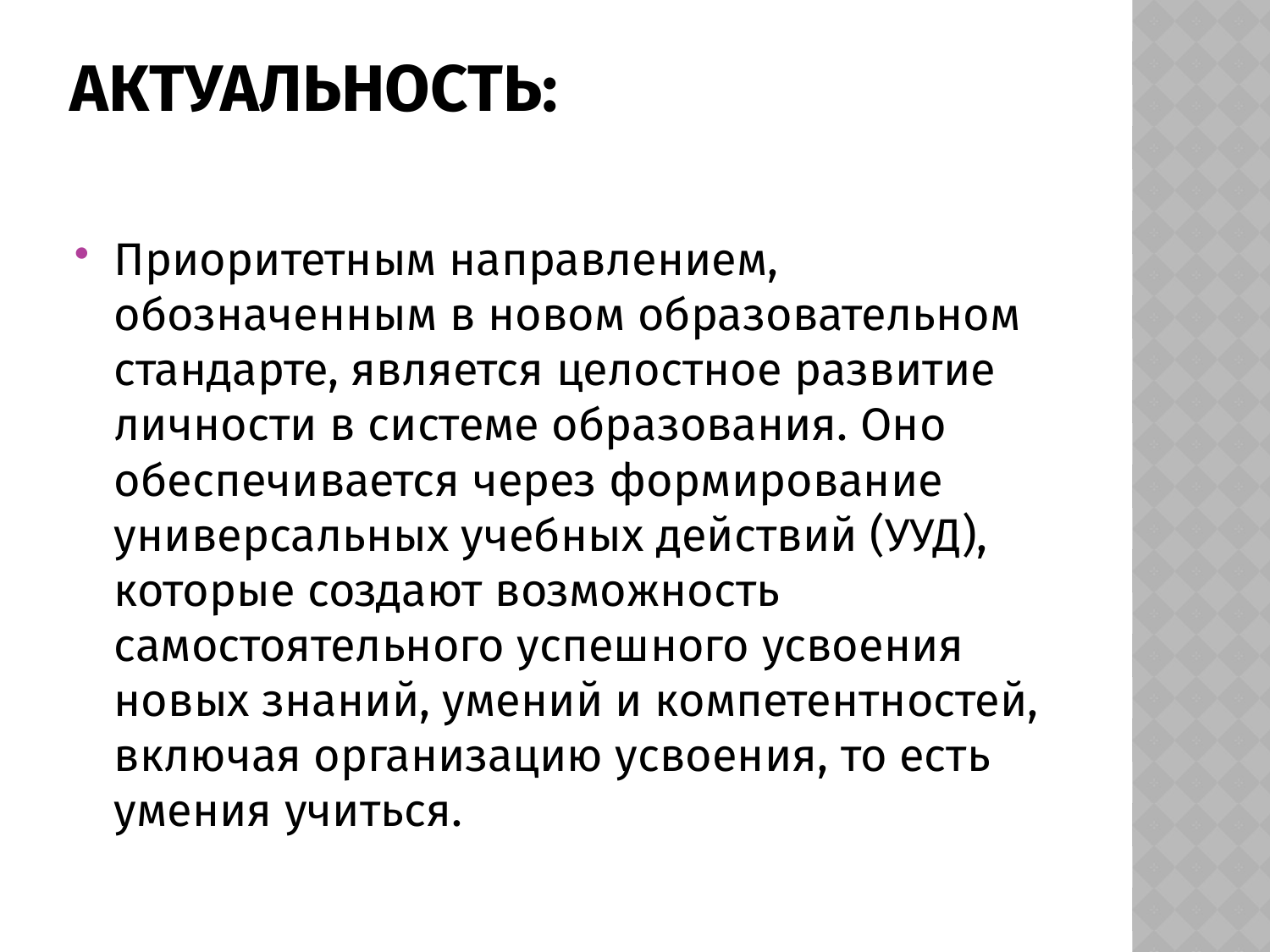

# Актуальность:
Приоритетным направлением, обозначенным в новом образовательном стандарте, является целостное развитие личности в системе образования. Оно обеспечивается через формирование универсальных учебных действий (УУД), которые создают возможность самостоятельного успешного усвоения новых знаний, умений и компетентностей, включая организацию усвоения, то есть умения учиться.